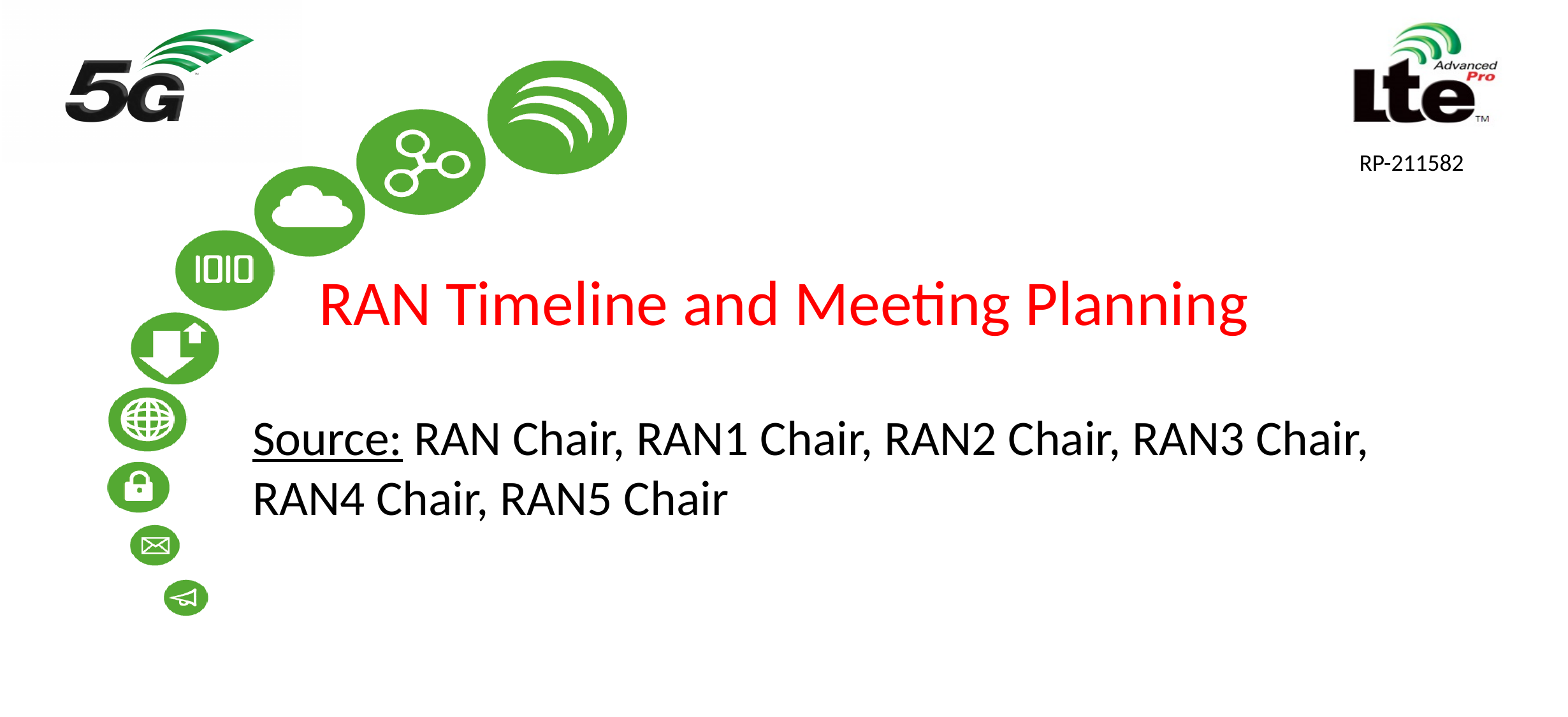

RP-211582
# RAN Timeline and Meeting Planning
Source: RAN Chair, RAN1 Chair, RAN2 Chair, RAN3 Chair, RAN4 Chair, RAN5 Chair